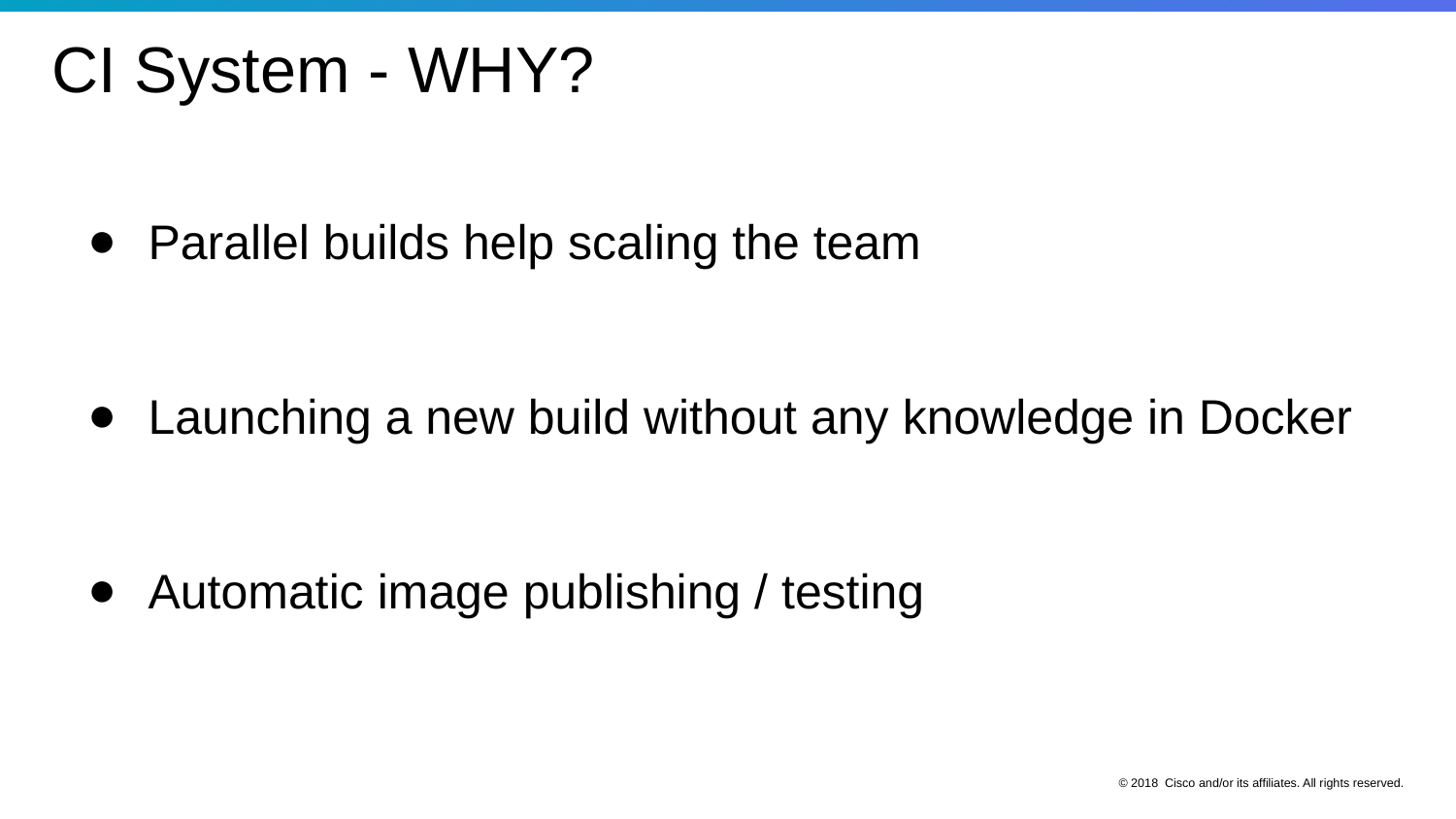

CI System - WHY?

Parallel builds help scaling the team

Launching a new build without any knowledge in Docker

Automatic image publishing / testing

© 2018  Cisco and/or its affiliates. All rights reserved.